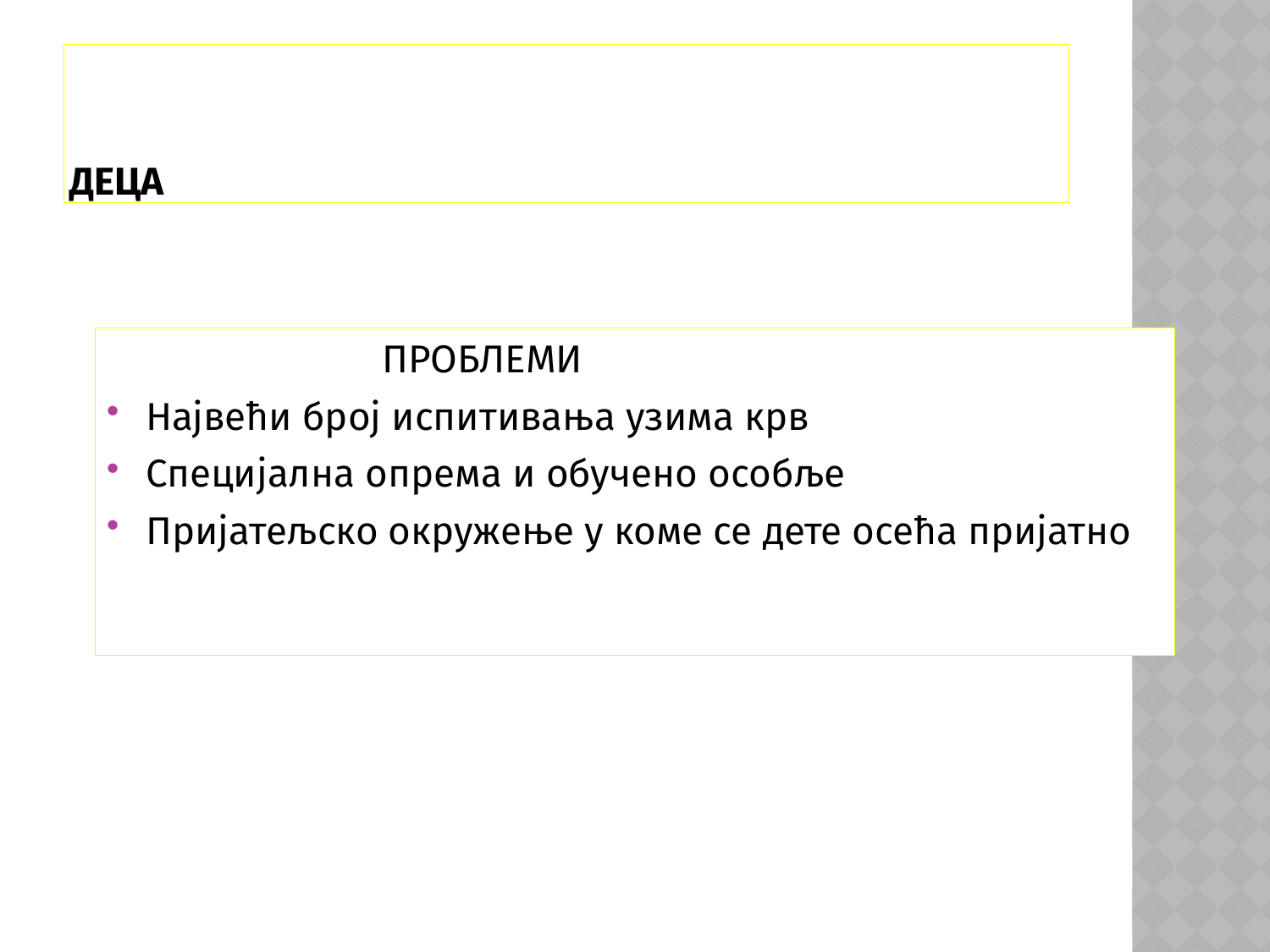

# ДЕЦА
                           ПРОБЛЕМИ
Највећи број испитивања узима крв
Специјална опрема и обучено особље
Пријатељско окружење у коме се дете осећа пријатно